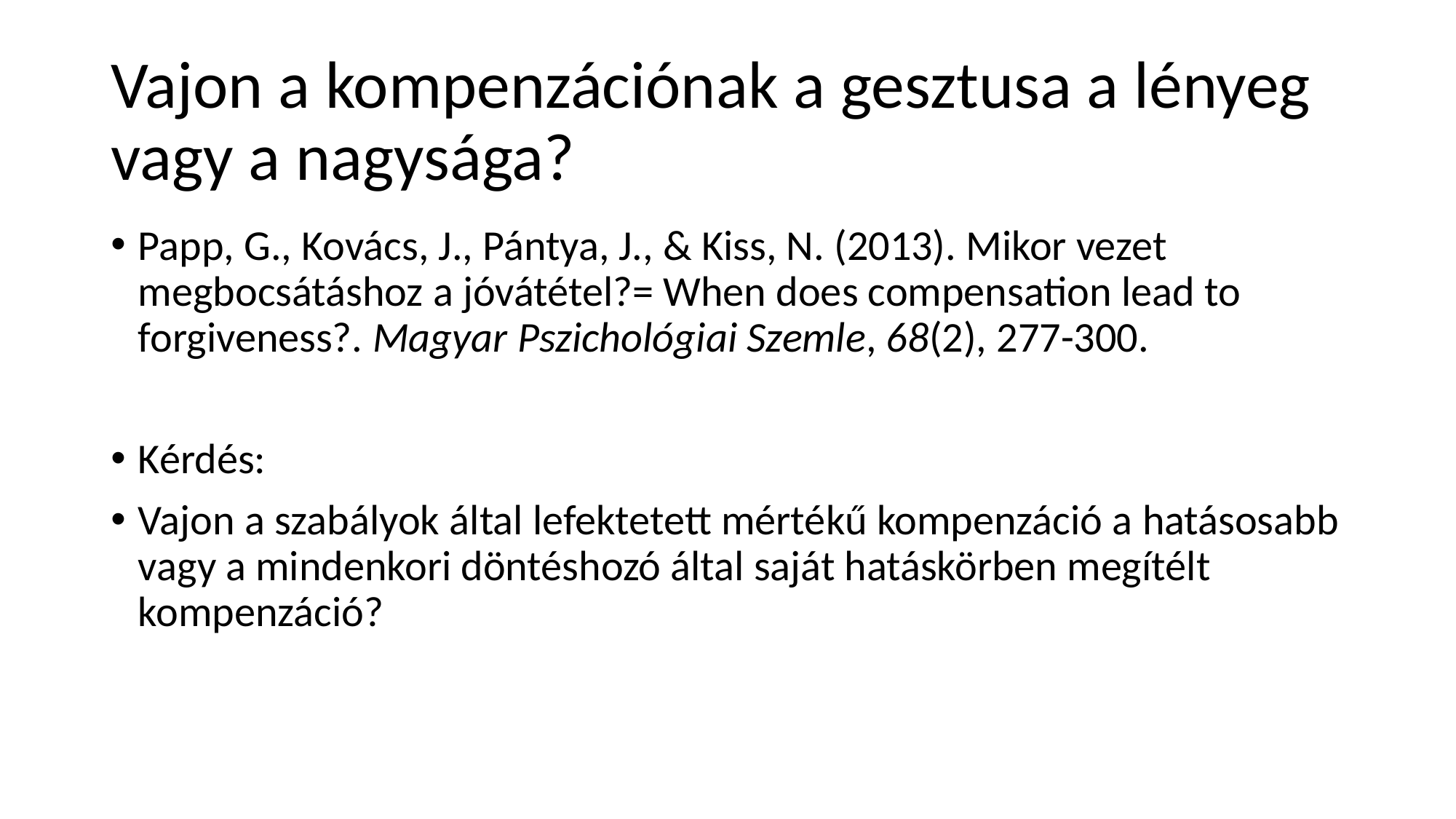

# Vajon a kompenzációnak a gesztusa a lényeg vagy a nagysága?
Papp, G., Kovács, J., Pántya, J., & Kiss, N. (2013). Mikor vezet megbocsátáshoz a jóvátétel?= When does compensation lead to forgiveness?. Magyar Pszichológiai Szemle, 68(2), 277-300.

Kérdés:
Vajon a szabályok által lefektetett mértékű kompenzáció a hatásosabb vagy a mindenkori döntéshozó által saját hatáskörben megítélt kompenzáció?